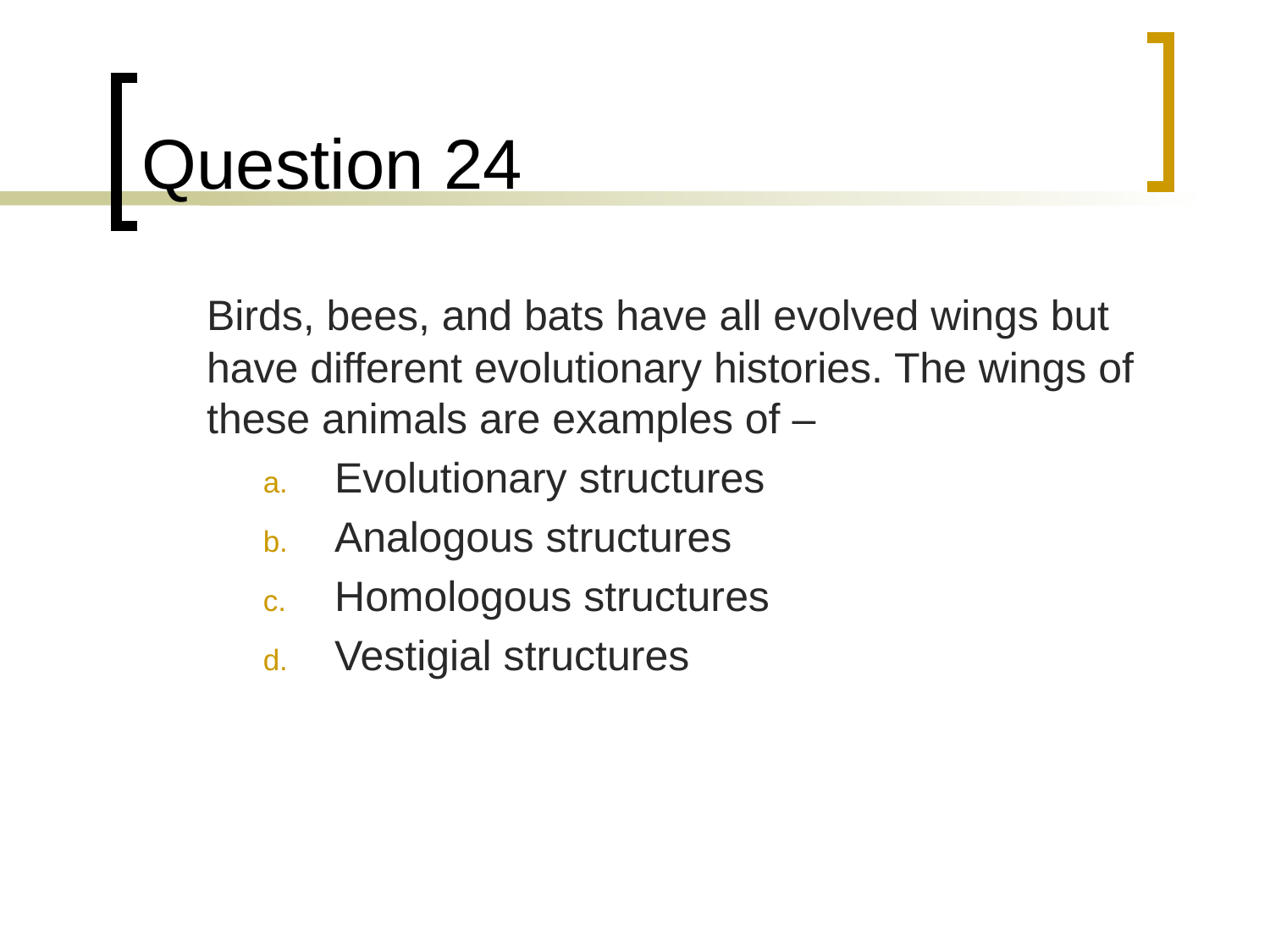

# Question 24
	Birds, bees, and bats have all evolved wings but have different evolutionary histories. The wings of these animals are examples of –
Evolutionary structures
Analogous structures
Homologous structures
Vestigial structures